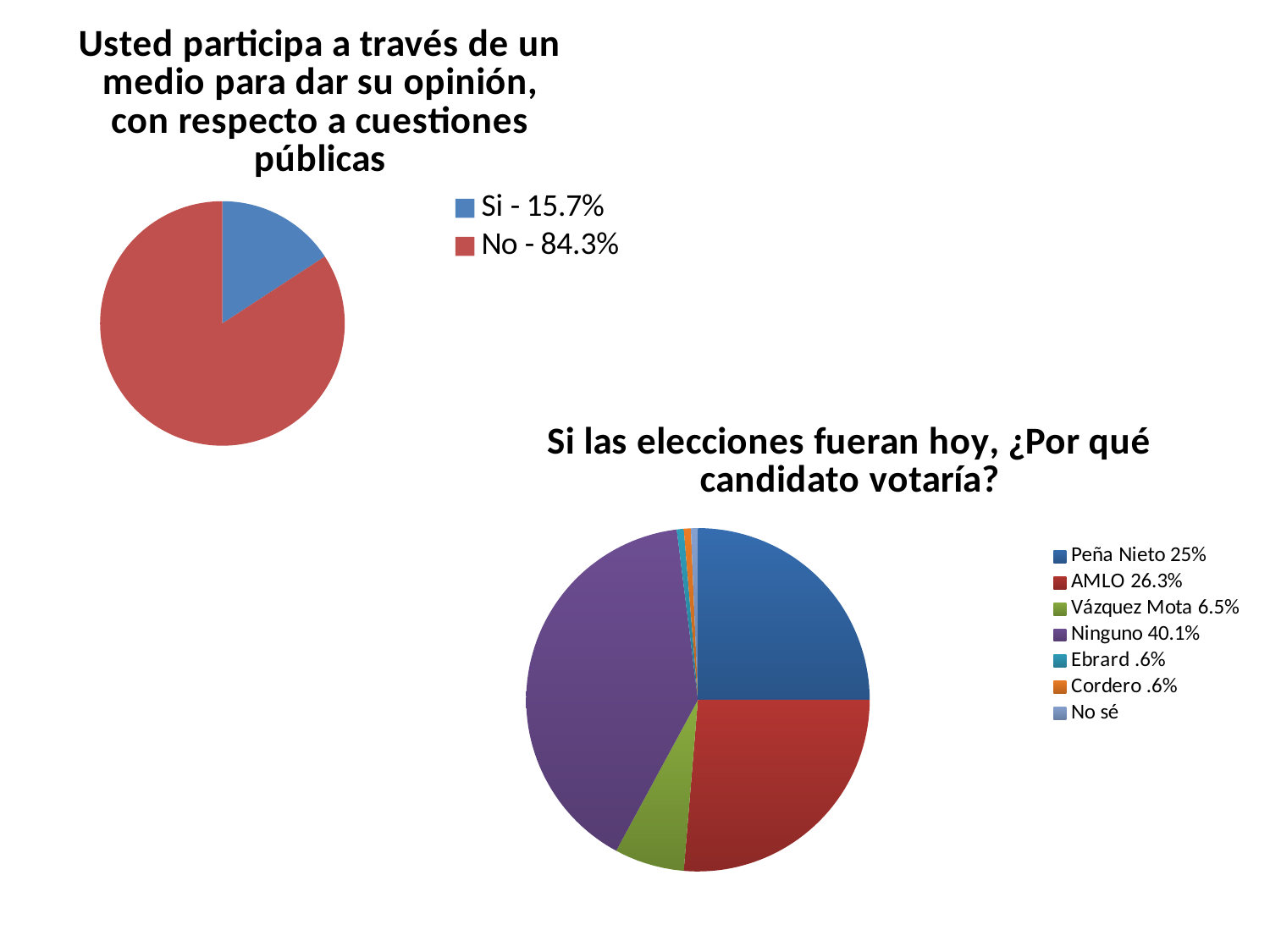

### Chart: Usted participa a través de un medio para dar su opinión, con respecto a cuestiones públicas

| Category | Ventas |
|---|---|
| Si - 15.7% | 24.0 |
| No - 84.3% | 128.0 |

### Chart: Si las elecciones fueran hoy, ¿Por qué candidato votaría?

| Category | Ventas |
|---|---|
| Peña Nieto 25% | 38.0 |
| AMLO 26.3% | 40.0 |
| Vázquez Mota 6.5% | 10.0 |
| Ninguno 40.1% | 61.0 |
| Ebrard .6% | 1.0 |
| Cordero .6% | 1.0 |
| No sé | 1.0 |